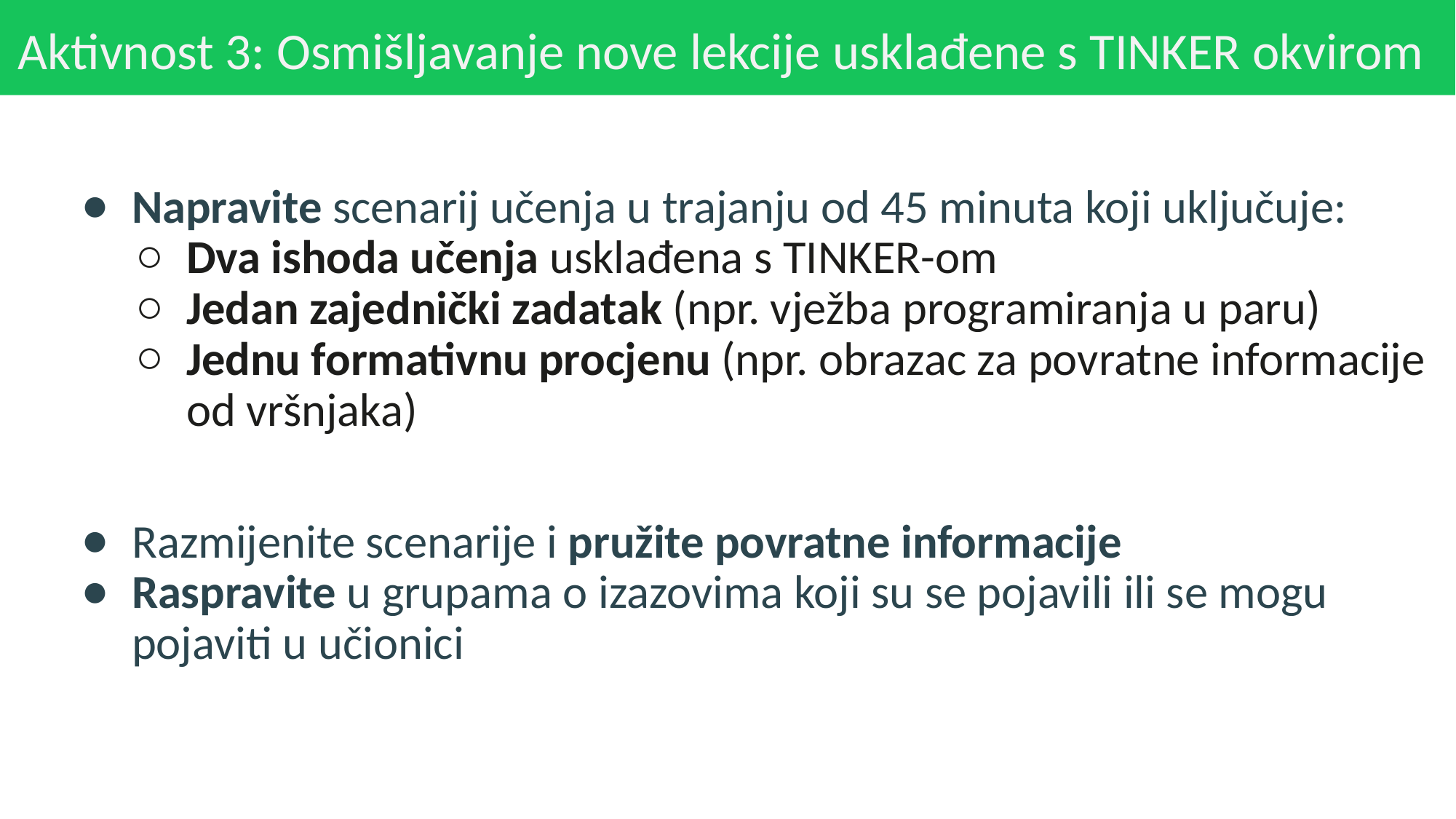

# Aktivnost 3: Osmišljavanje nove lekcije usklađene s TINKER okvirom

Napravite scenarij učenja u trajanju od 45 minuta koji uključuje:
Dva ishoda učenja usklađena s TINKER-om
Jedan zajednički zadatak (npr. vježba programiranja u paru)
Jednu formativnu procjenu (npr. obrazac za povratne informacije od vršnjaka)

Razmijenite scenarije i pružite povratne informacije
Raspravite u grupama o izazovima koji su se pojavili ili se mogu pojaviti u učionici